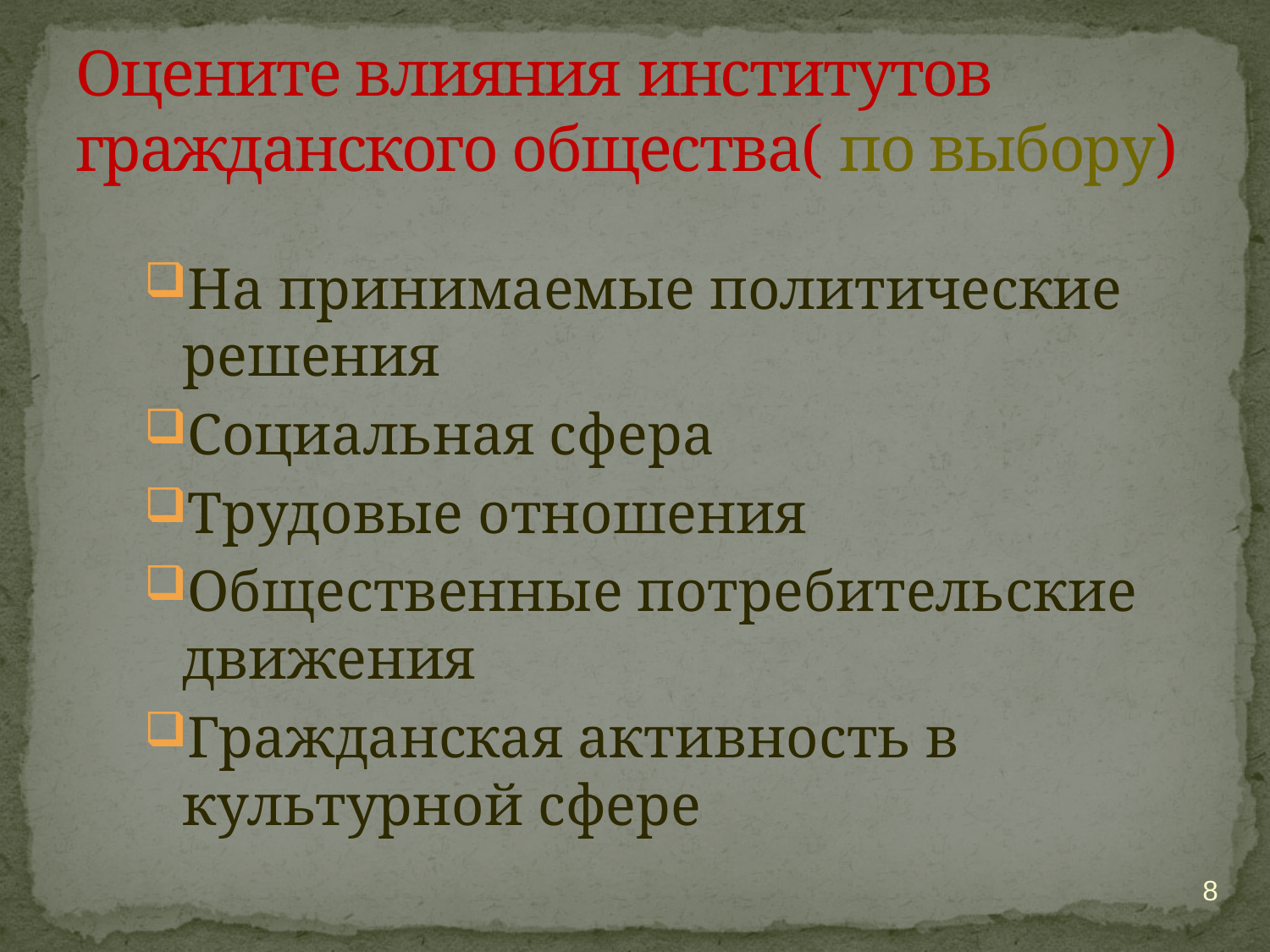

# Оцените влияния институтов гражданского общества( по выбору)
На принимаемые политические решения
Социальная сфера
Трудовые отношения
Общественные потребительские движения
Гражданская активность в культурной сфере
8